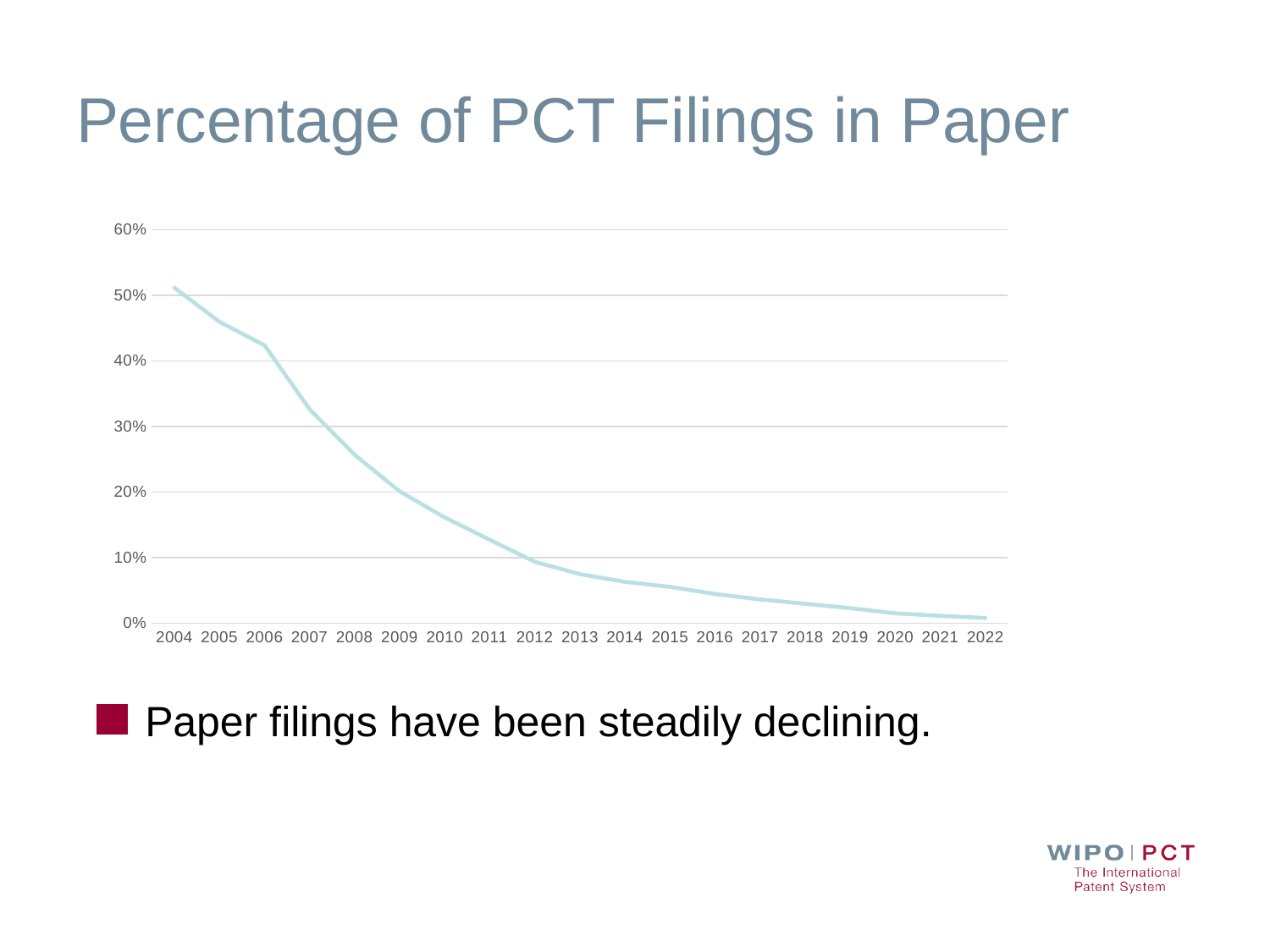

# Percentage of PCT Filings in Paper

### Chart

| Category |  |
|---|---|
| 2004 | 0.5113796674576575 |
| 2005 | 0.45952468007312613 |
| 2006 | 0.42367218197856243 |
| 2007 | 0.3263804218016294 |
| 2008 | 0.25683953884417 |
| 2009 | 0.20097679626269255 |
| 2010 | 0.16135803595874784 |
| 2011 | 0.12726306038664553 |
| 2012 | 0.09368185029333169 |
| 2013 | 0.07506088650754993 |
| 2014 | 0.06326810559614793 |
| 2015 | 0.05560440268654106 |
| 2016 | 0.04477381238621921 |
| 2017 | 0.036426424453459914 |
| 2018 | 0.029879973731891225 |
| 2019 | 0.02315898154742391 |
| 2020 | 0.015249791734118135 |
| 2021 | 0.011483553948892233 |
| 2022 | 0.008205194702282542 |
Paper filings have been steadily declining.